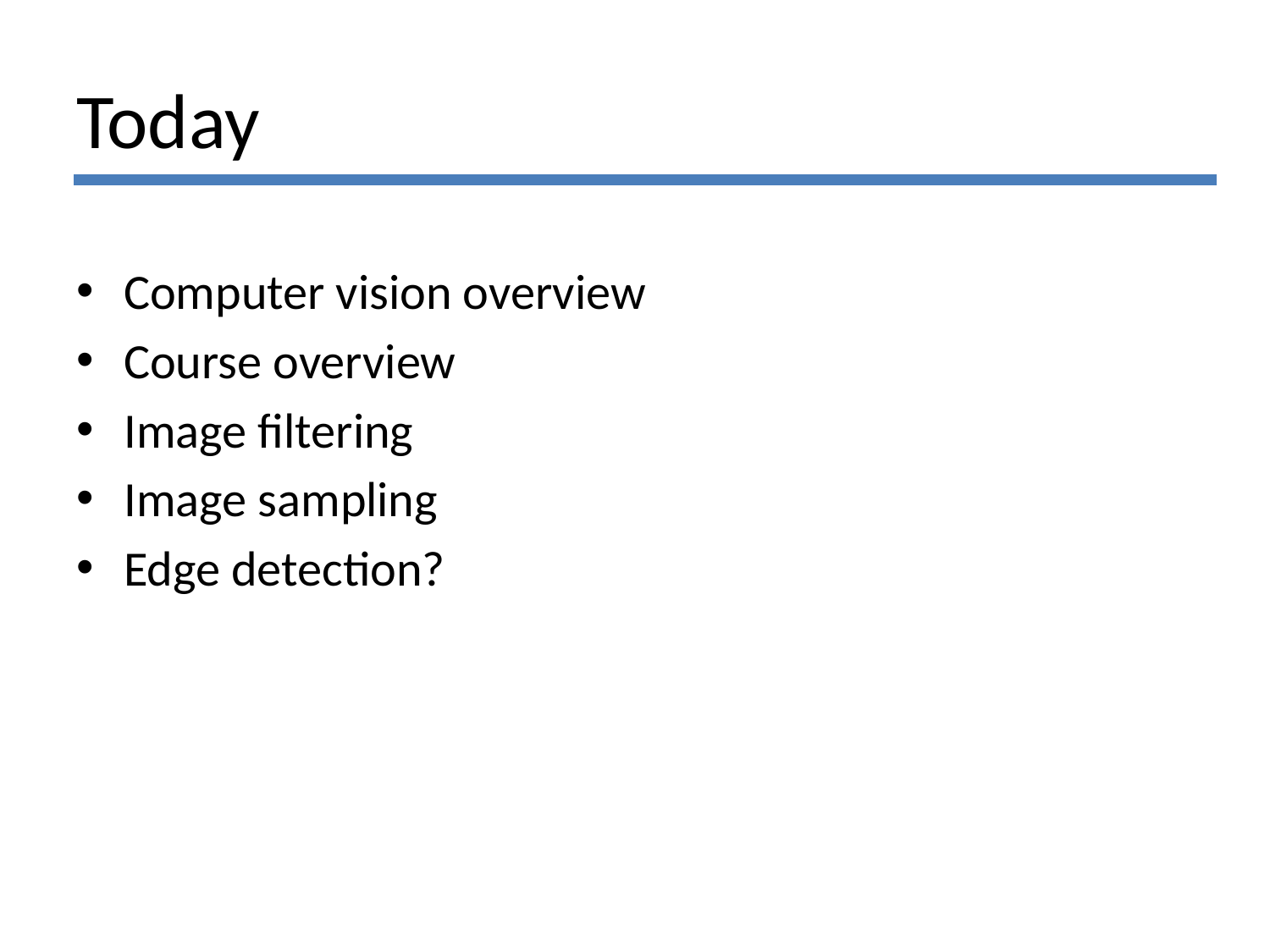

# Today
Computer vision overview
Course overview
Image filtering
Image sampling
Edge detection?